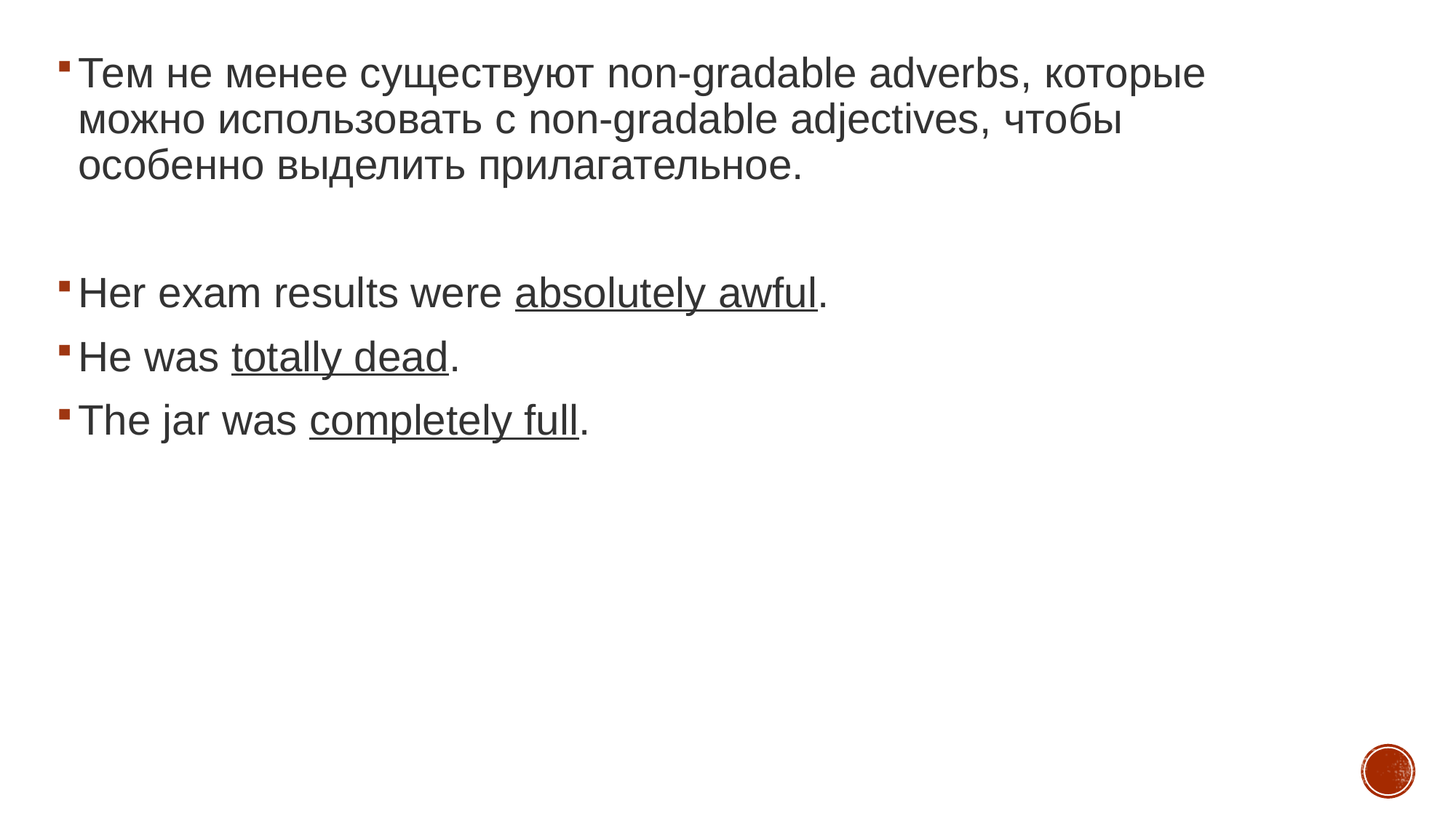

Тем не менее существуют non-gradable adverbs, которые можно использовать с non-gradable adjectives, чтобы особенно выделить прилагательное.

Her exam results were absolutely awful.
He was totally dead.
The jar was completely full.